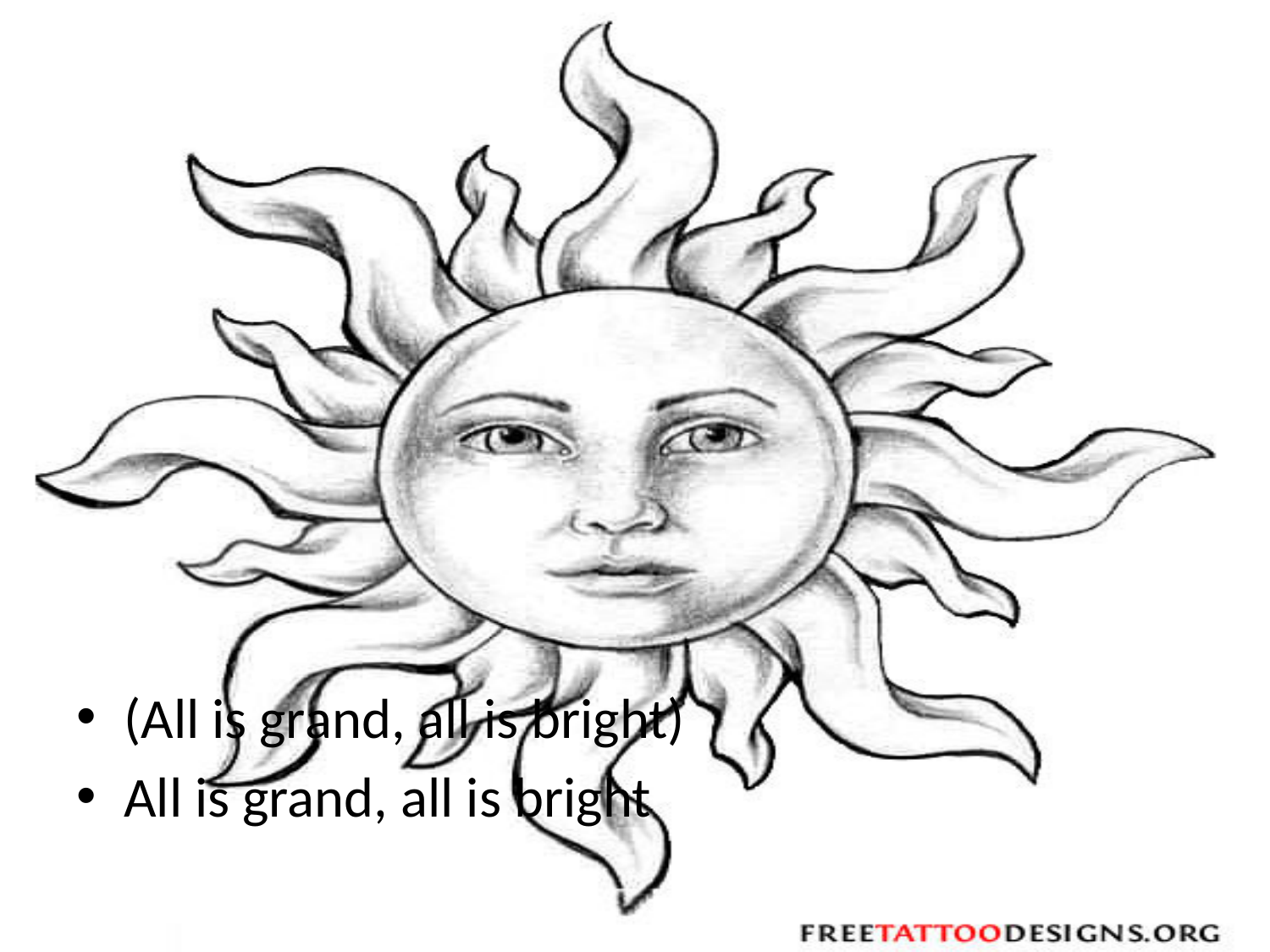

#
(All is grand, all is bright)
All is grand, all is bright